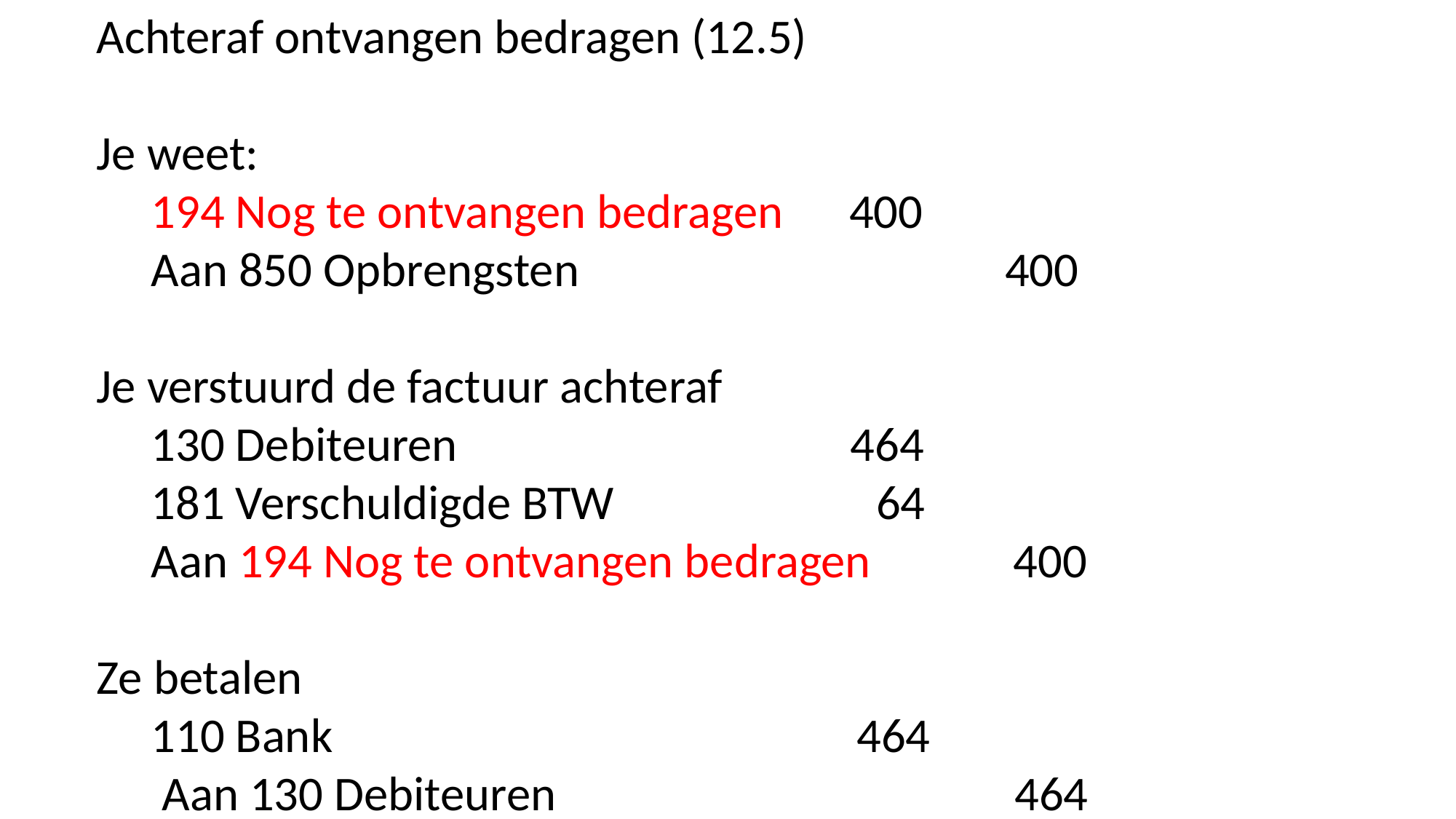

Achteraf ontvangen bedragen (12.5)

Je weet:
     194 Nog te ontvangen bedragen      400
     Aan 850 Opbrengsten                                       400

Je verstuurd de factuur achteraf
     130 Debiteuren                                    464
     181 Verschuldigde BTW                        64
     Aan 194 Nog te ontvangen bedragen             400

Ze betalen
     110 Bank                                                464
      Aan 130 Debiteuren                                          464